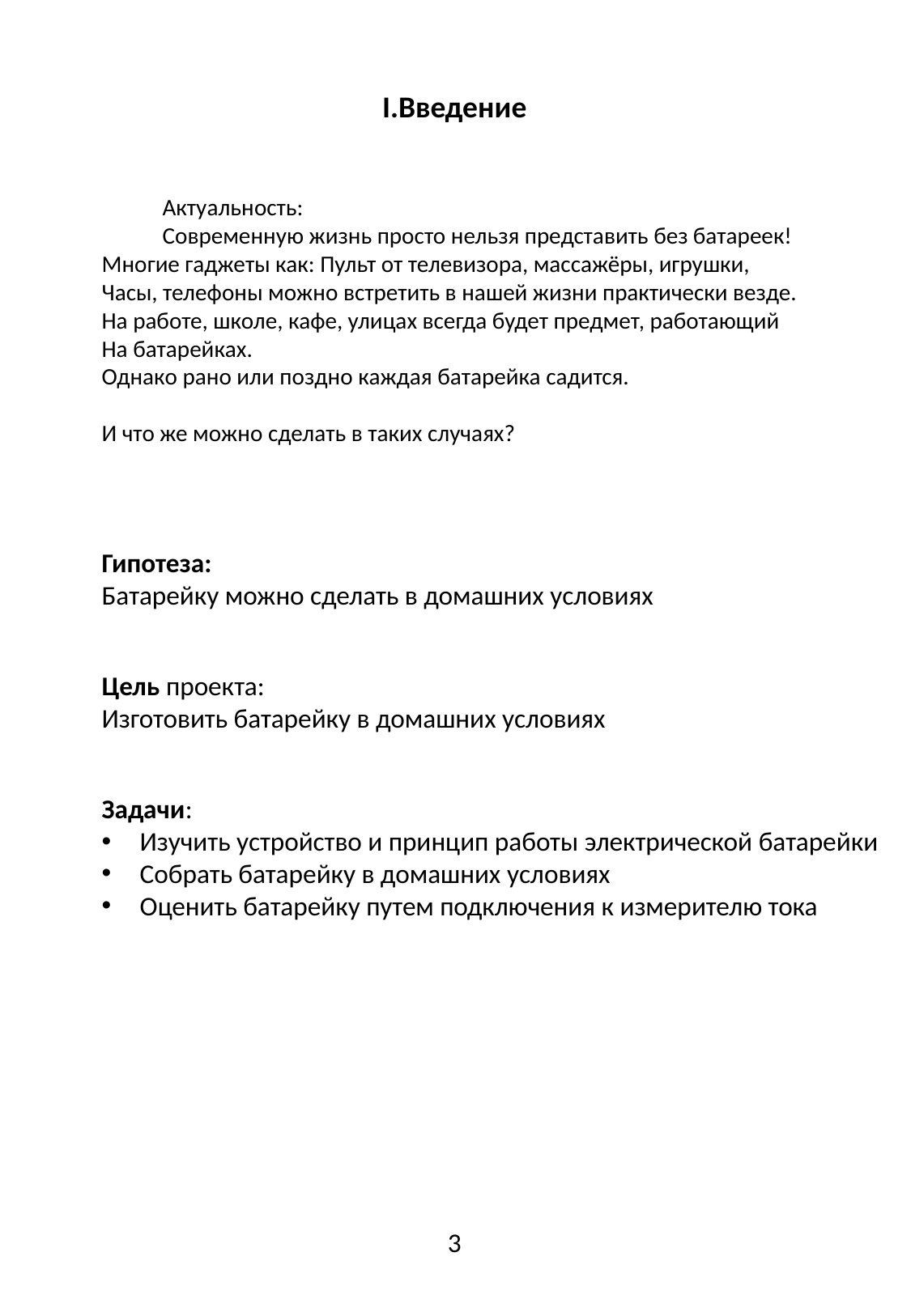

I.Введение
Актуальность:
Современную жизнь просто нельзя представить без батареек!
Многие гаджеты как: Пульт от телевизора, массажёры, игрушки,
Часы, телефоны можно встретить в нашей жизни практически везде.
На работе, школе, кафе, улицах всегда будет предмет, работающий
На батарейках.
Однако рано или поздно каждая батарейка садится.

И что же можно сделать в таких случаях?

Гипотеза:
Батарейку можно сделать в домашних условиях
Цель проекта:
Изготовить батарейку в домашних условиях
Задачи:
Изучить устройство и принцип работы электрической батарейки
Собрать батарейку в домашних условиях
Оценить батарейку путем подключения к измерителю тока
3